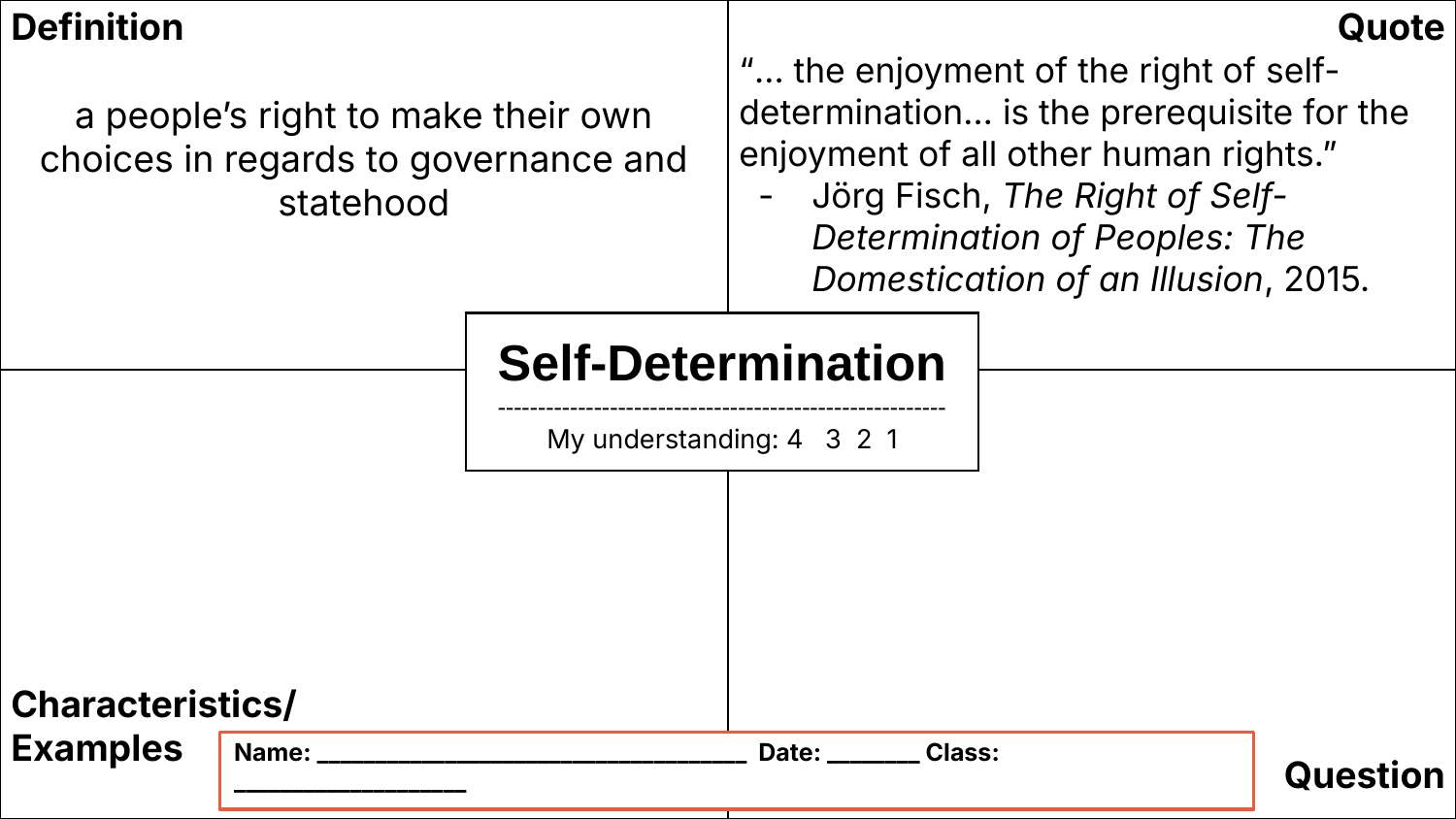

| Definition a people’s right to make their own choices in regards to governance and statehood | Quote “... the enjoyment of the right of self-determination… is the prerequisite for the enjoyment of all other human rights.” Jӧrg Fisch, The Right of Self-Determination of Peoples: The Domestication of an Illusion, 2015. |
| --- | --- |
| Characteristics/ Examples | Question |
Self-Determination
--------------------------------------------------------
My understanding: 4   3  2  1
Name: _____________________________________  Date: ________ Class: ____________________